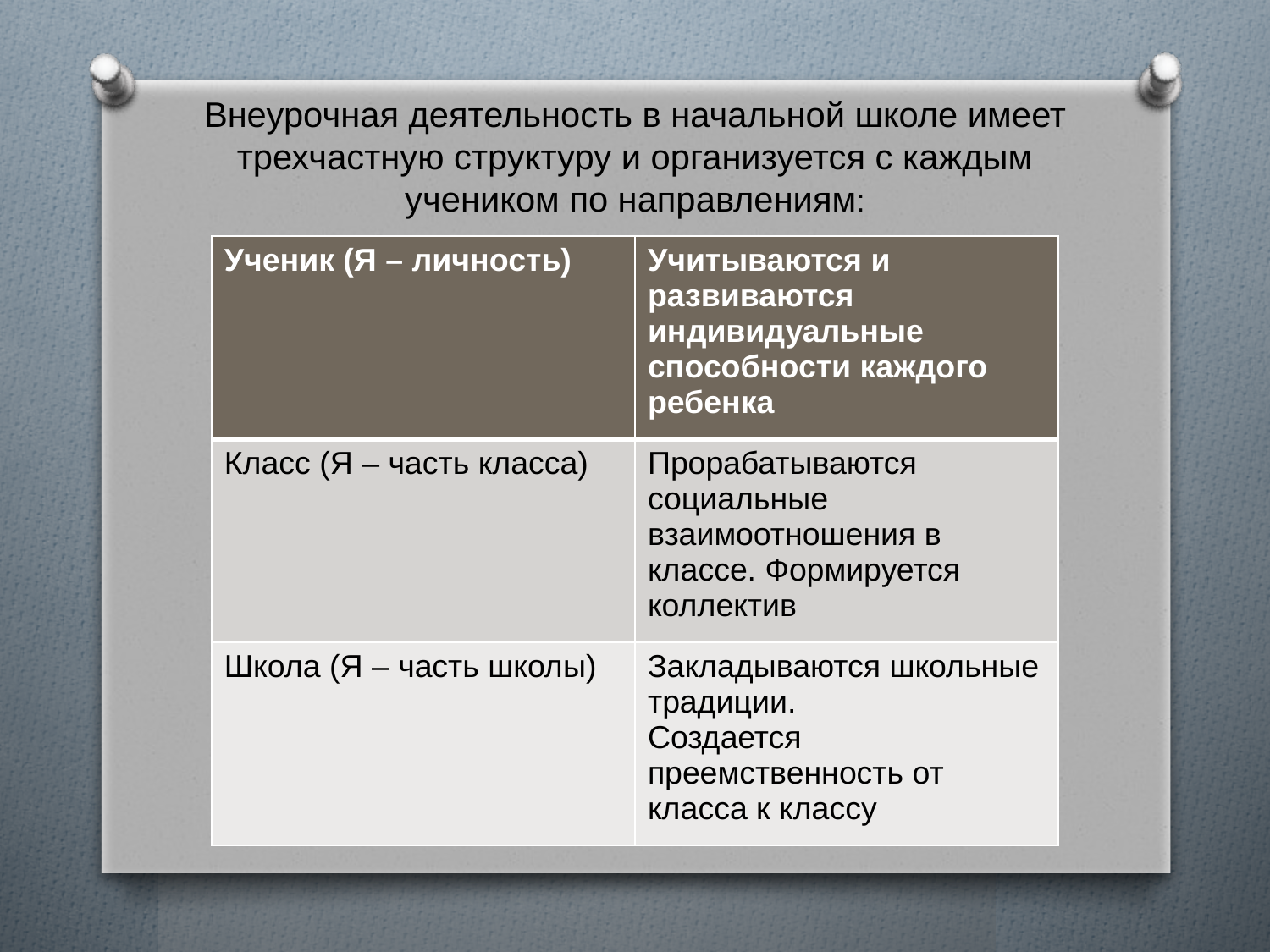

Внеурочная деятельность в начальной школе имеет трехчастную структуру и организуется с каждым учеником по направлениям:
| Ученик (Я – личность) | Учитываются и развиваются индивидуальные способности каждого ребенка |
| --- | --- |
| Класс (Я – часть класса) | Прорабатываются социальные взаимоотношения в классе. Формируется коллектив |
| Школа (Я – часть школы) | Закладываются школьные традиции. Создается преемственность от класса к классу |